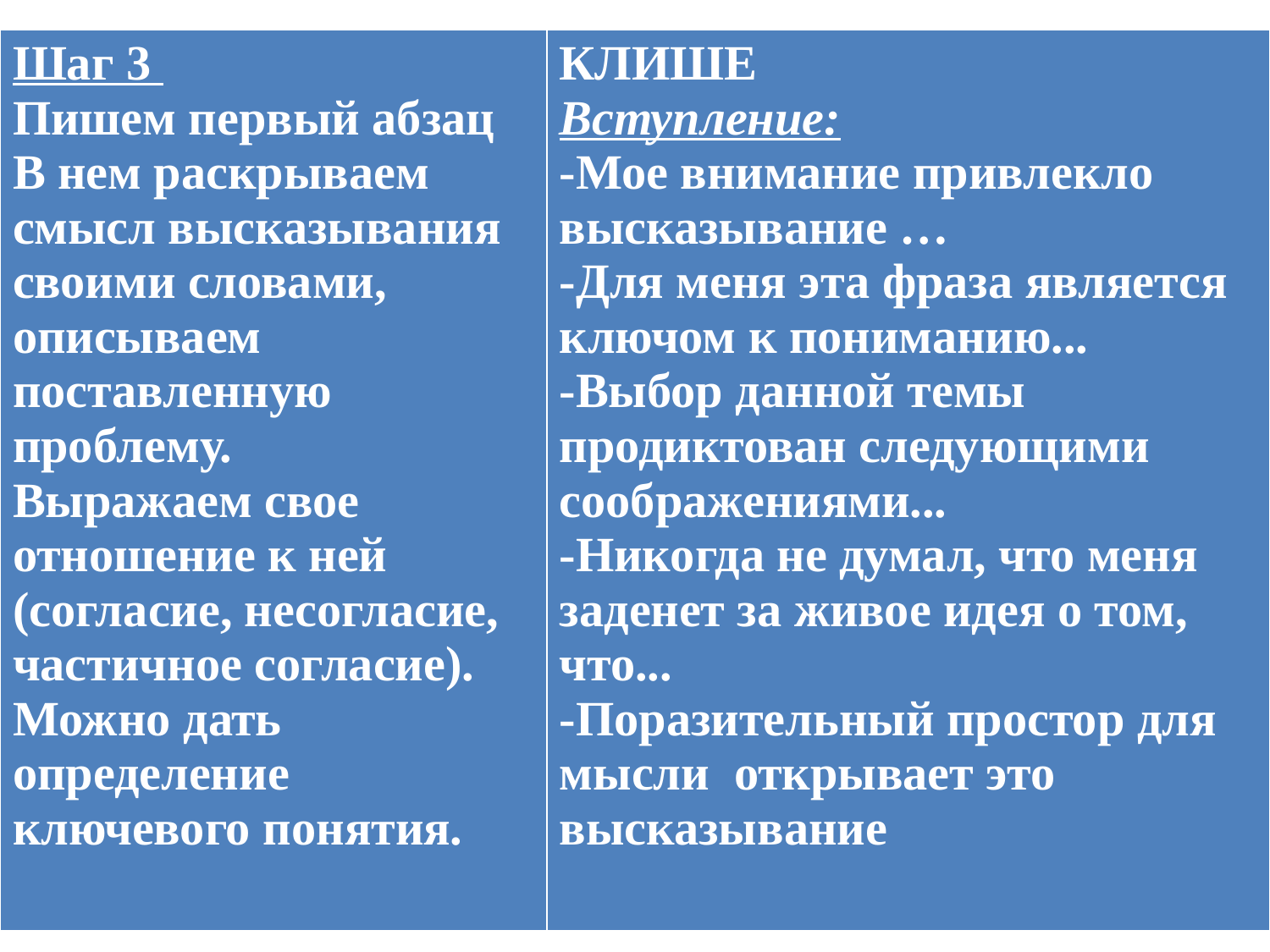

| Шаг 3 Пишем первый абзац В нем раскрываем смысл высказывания своими словами, описываем поставленную проблему. Выражаем свое отношение к ней (согласие, несогласие, частичное согласие). Можно дать определение ключевого понятия. | КЛИШЕ Вступление: -Мое внимание привлекло высказывание … -Для меня эта фраза является ключом к пониманию... -Выбор данной темы продиктован следующими соображениями... -Никогда не думал, что меня заденет за живое идея о том, что... -Поразительный простор для мысли открывает это высказывание |
| --- | --- |